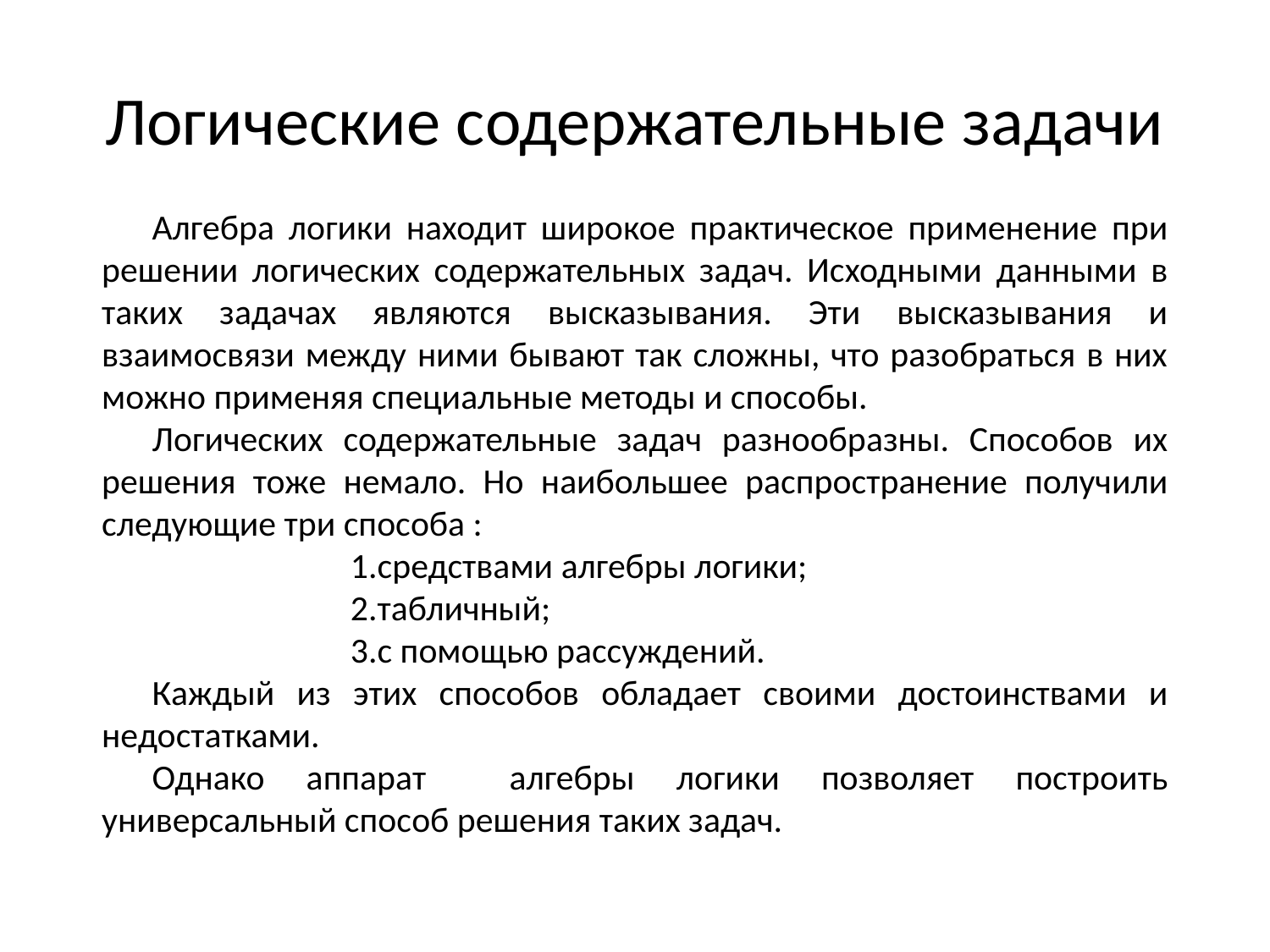

# Логические содержательные задачи
Алгебра логики находит широкое практическое применение при решении логических содержательных задач. Исходными данными в таких задачах являются высказывания. Эти высказывания и взаимосвязи между ними бывают так сложны, что разобраться в них можно применяя специальные методы и способы.
Логических содержательные задач разнообразны. Способов их решения тоже немало. Но наибольшее распространение получили следующие три способа :
средствами алгебры логики;
табличный;
с помощью рассуждений.
Каждый из этих способов обладает своими достоинствами и недостатками.
Однако аппарат  алгебры логики позволяет построить универсальный способ решения таких задач.